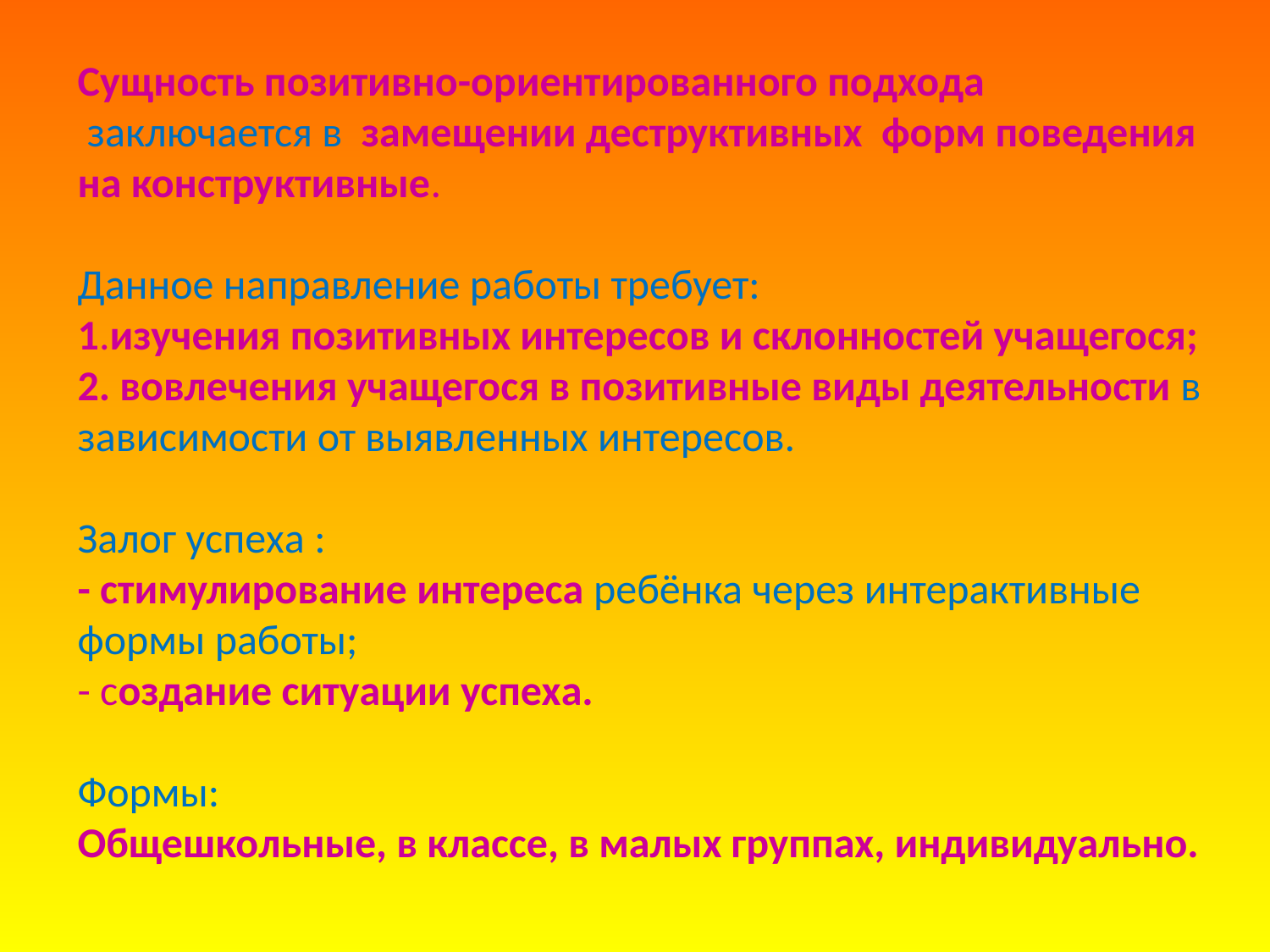

# Сущность позитивно-ориентированного подхода заключается в  замещении деструктивных  форм поведения на конструктивные. Данное направление работы требует: 1.изучения позитивных интересов и склонностей учащегося; 2. вовлечения учащегося в позитивные виды деятельности в зависимости от выявленных интересов. Залог успеха : - стимулирование интереса ребёнка через интерактивные формы работы; - создание ситуации успеха. Формы: Общешкольные, в классе, в малых группах, индивидуально.